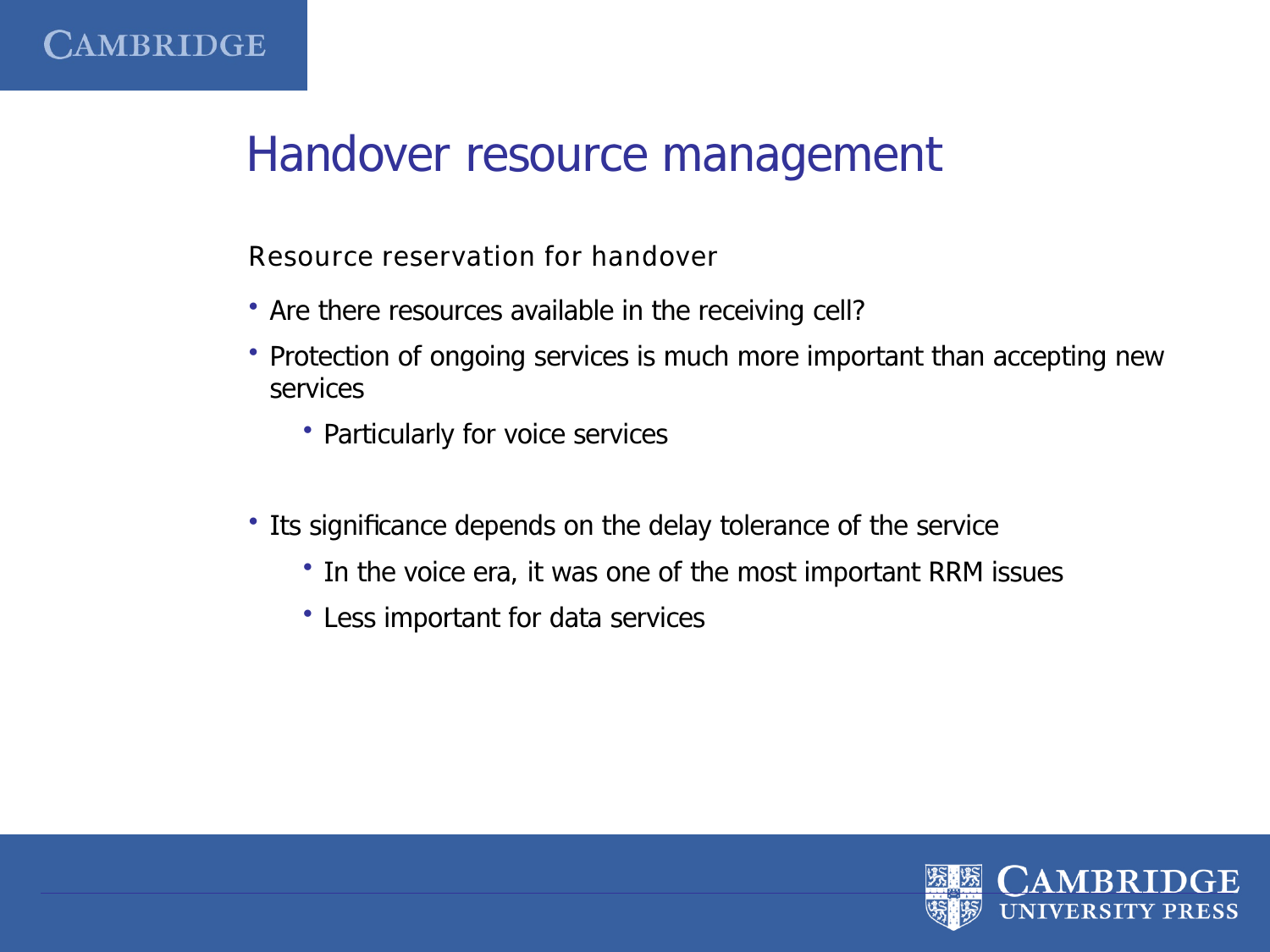

Handover resource management
Resource reservation for handover
Are there resources available in the receiving cell?
Protection of ongoing services is much more important than accepting new services
Particularly for voice services

Its significance depends on the delay tolerance of the service
In the voice era, it was one of the most important RRM issues
Less important for data services